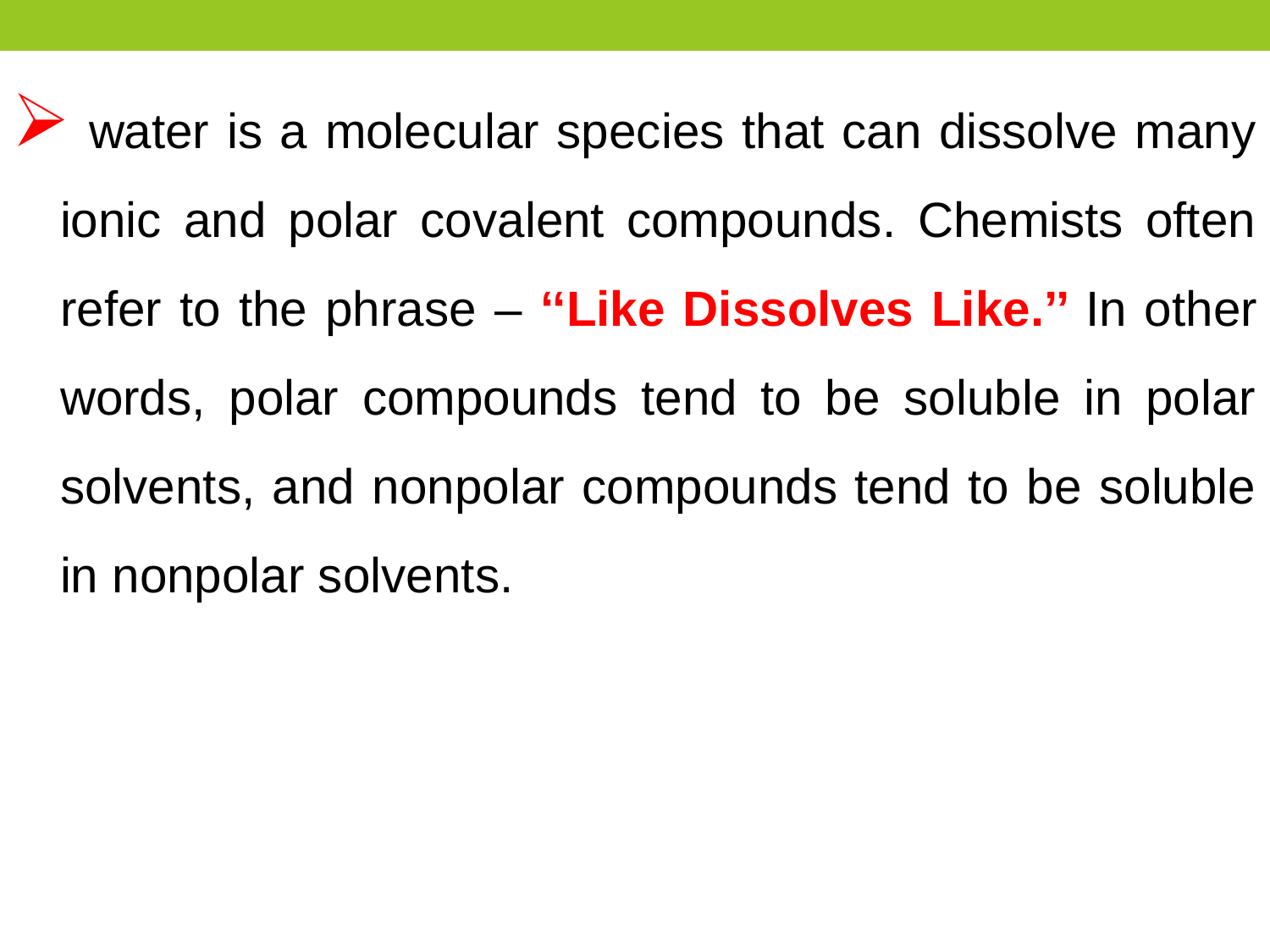

water is a molecular species that can dissolve many ionic and polar covalent compounds. Chemists often refer to the phrase – ‘‘Like Dissolves Like.’’ In other words, polar compounds tend to be soluble in polar solvents, and nonpolar compounds tend to be soluble in nonpolar solvents.